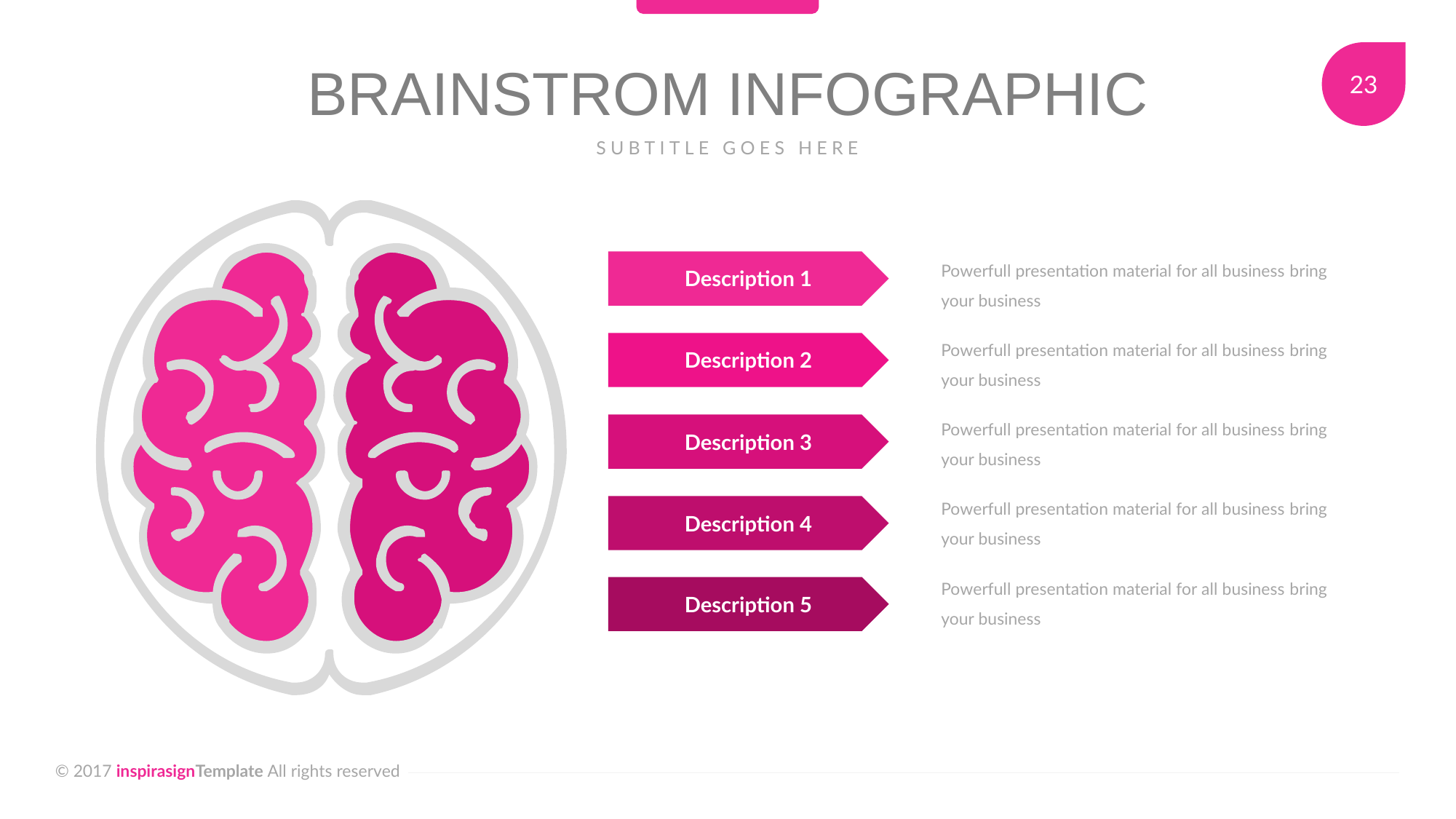

BRAINSTROM INFOGRAPHIC
SUBTITLE GOES HERE

Powerfull presentation material for all business bring your business

Description 1
Powerfull presentation material for all business bring your business

Description 2
Powerfull presentation material for all business bring your business

Description 3
Powerfull presentation material for all business bring your business

Description 4
Powerfull presentation material for all business bring your business

Description 5